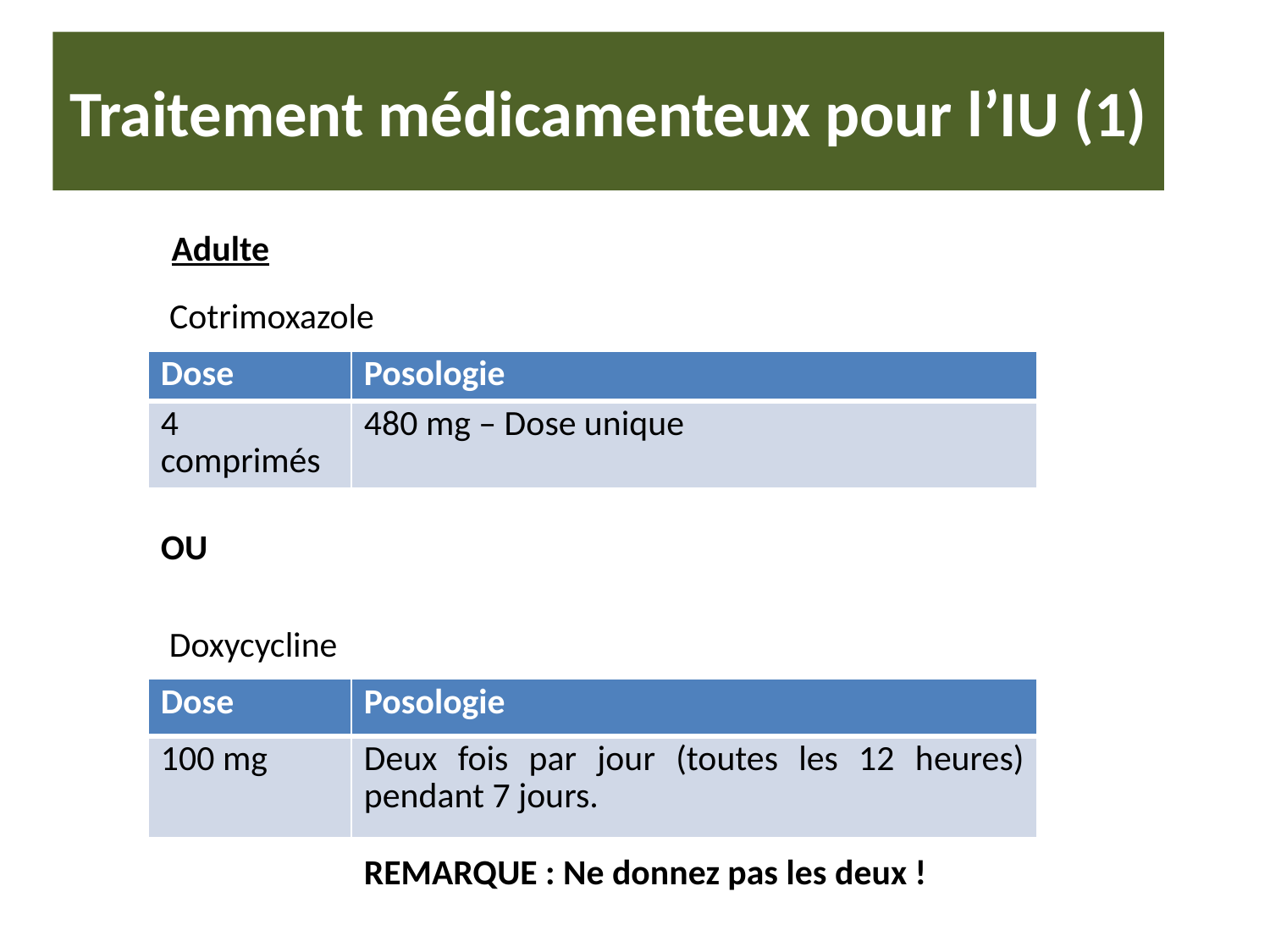

# Traitement médicamenteux pour l’IU (1)
Adulte

Cotrimoxazole
| Dose | Posologie |
| --- | --- |
| 4 comprimés | 480 mg – Dose unique |
OU
Doxycycline
| Dose | Posologie |
| --- | --- |
| 100 mg | Deux fois par jour (toutes les 12 heures) pendant 7 jours. |
REMARQUE : Ne donnez pas les deux !